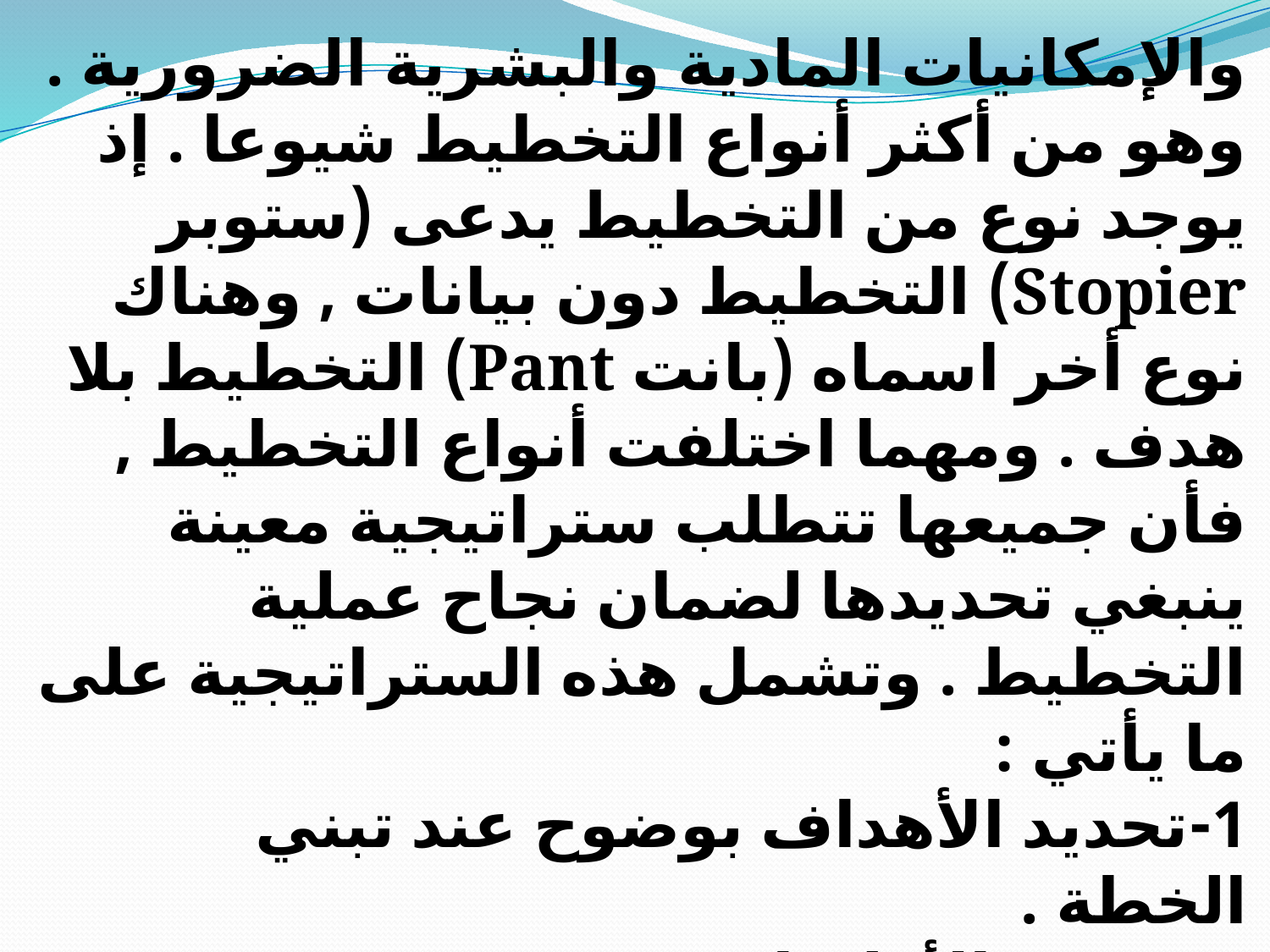

والإمكانيات المادية والبشرية الضرورية . وهو من أكثر أنواع التخطيط شيوعا . إذ يوجد نوع من التخطيط يدعى (ستوبر Stopier) التخطيط دون بيانات , وهناك نوع أخر اسماه (بانت Pant) التخطيط بلا هدف . ومهما اختلفت أنواع التخطيط , فأن جميعها تتطلب ستراتيجية معينة ينبغي تحديدها لضمان نجاح عملية التخطيط . وتشمل هذه الستراتيجية على ما يأتي :
1-تحديد الأهداف بوضوح عند تبني الخطة .
2-ترتيب الأولويات .